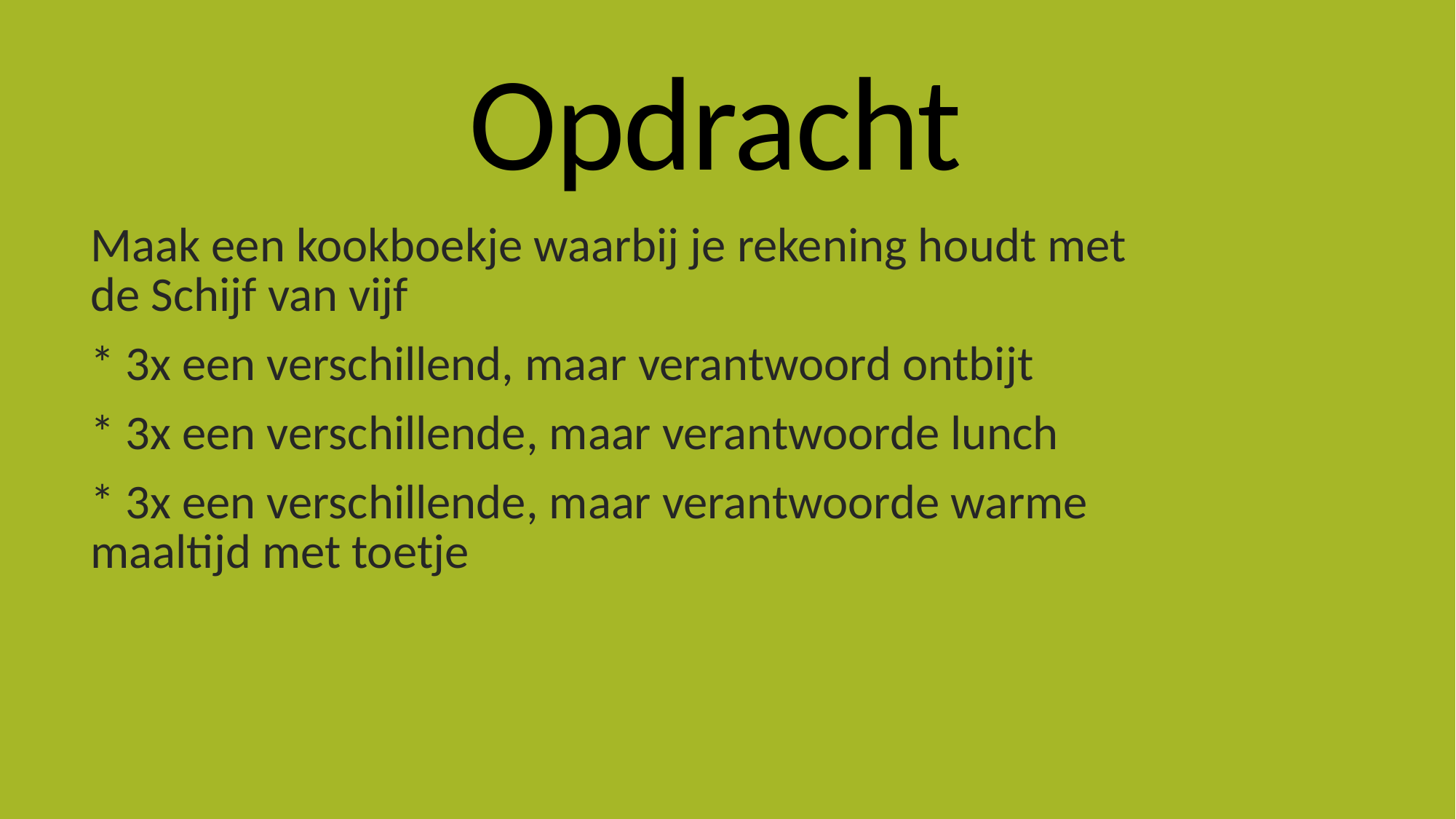

# Opdracht
Maak een kookboekje waarbij je rekening houdt met de Schijf van vijf
* 3x een verschillend, maar verantwoord ontbijt
* 3x een verschillende, maar verantwoorde lunch
* 3x een verschillende, maar verantwoorde warme maaltijd met toetje